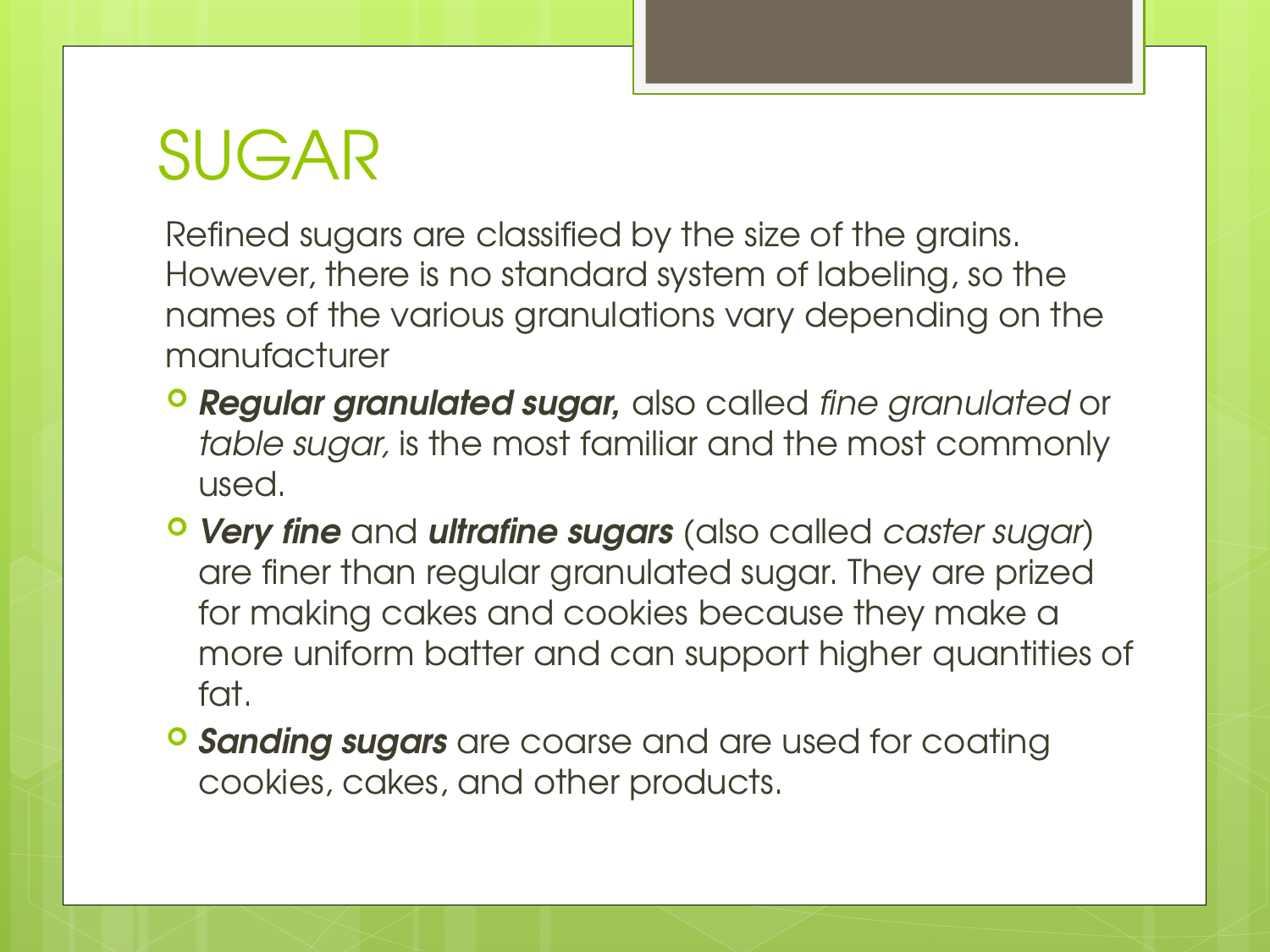

# SUGAR
Refined sugars are classified by the size of the grains. However, there is no standard system of labeling, so the names of the various granulations vary depending on the manufacturer
Regular granulated sugar, also called fine granulated or table sugar, is the most familiar and the most commonly used.
Very fine and ultrafine sugars (also called caster sugar) are finer than regular granulated sugar. They are prized for making cakes and cookies because they make a more uniform batter and can support higher quantities of fat.
Sanding sugars are coarse and are used for coating cookies, cakes, and other products.